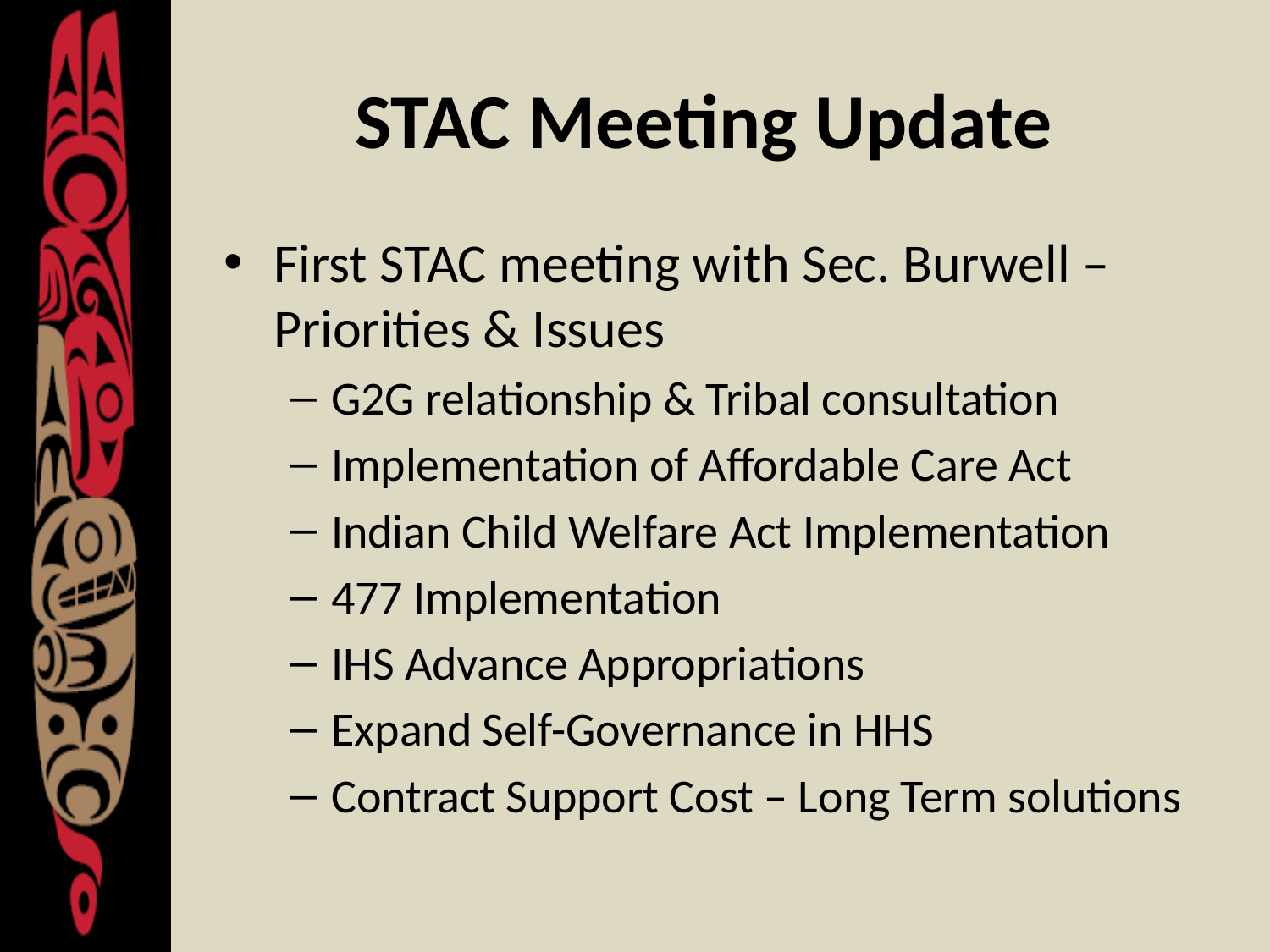

# STAC Meeting Update
First STAC meeting with Sec. Burwell – Priorities & Issues
G2G relationship & Tribal consultation
Implementation of Affordable Care Act
Indian Child Welfare Act Implementation
477 Implementation
IHS Advance Appropriations
Expand Self-Governance in HHS
Contract Support Cost – Long Term solutions